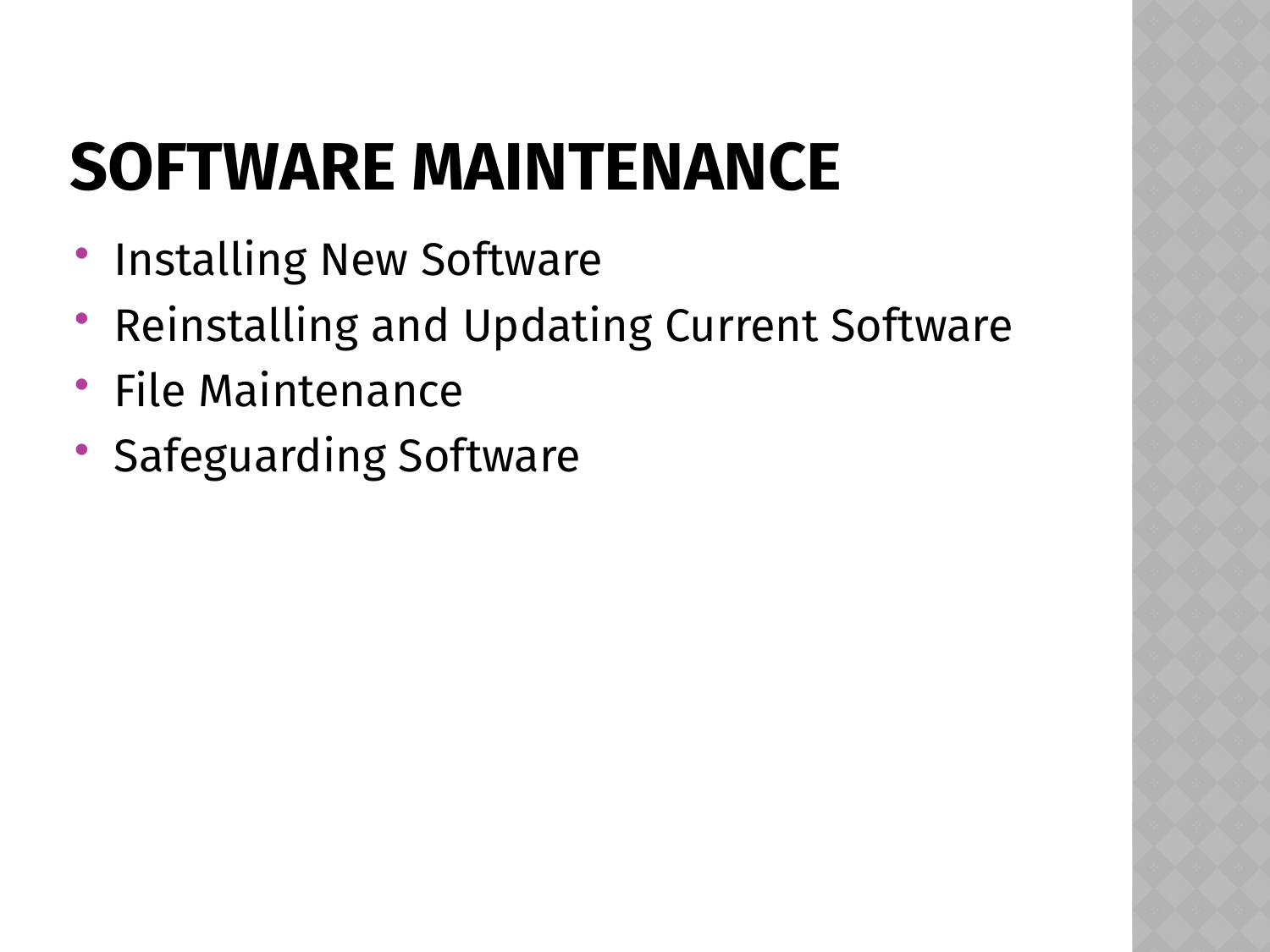

# Software Maintenance
Installing New Software
Reinstalling and Updating Current Software
File Maintenance
Safeguarding Software